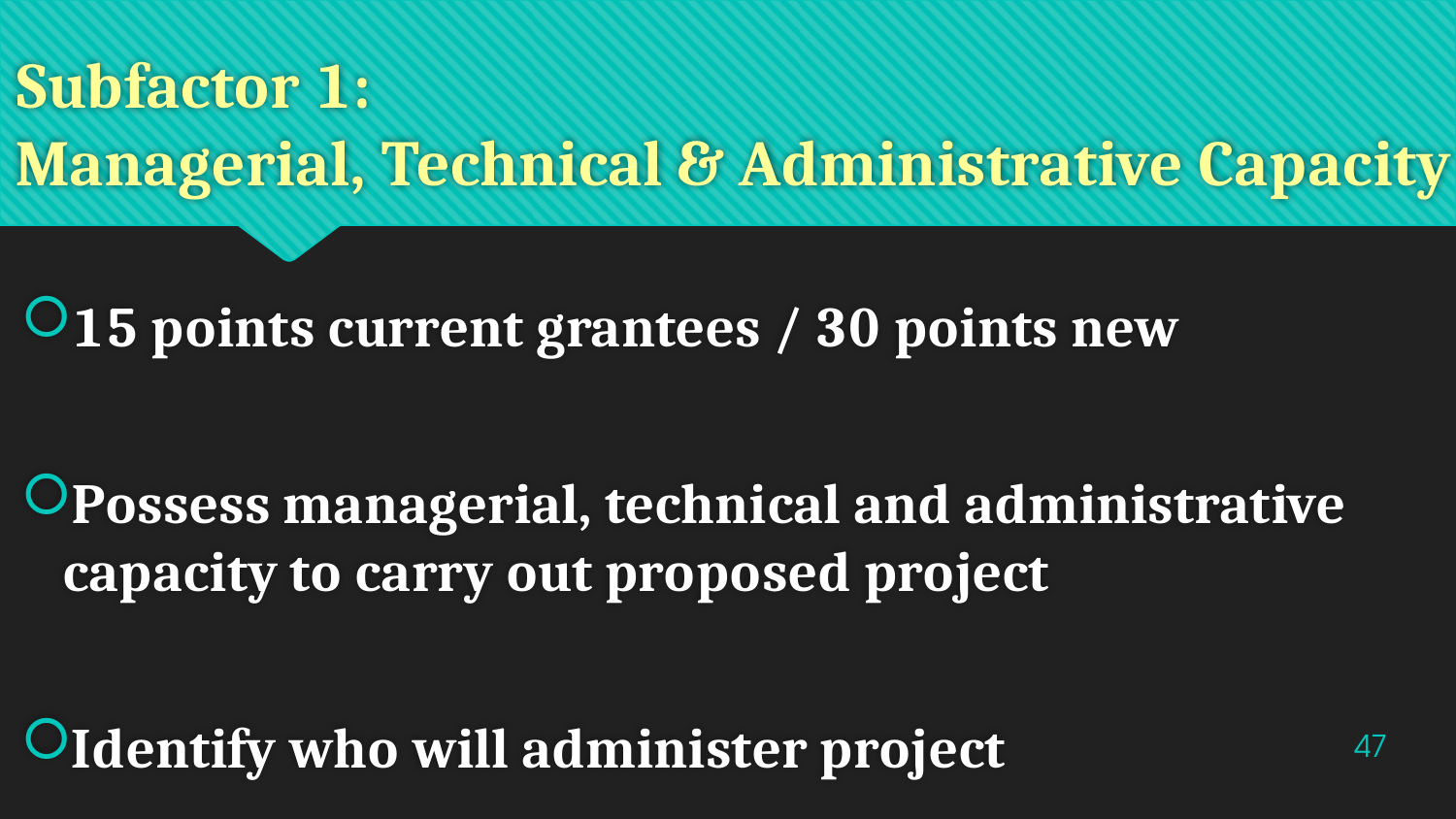

# Subfactor 1: Managerial, Technical & Administrative Capacity
15 points current grantees / 30 points new

Possess managerial, technical and administrative capacity to carry out proposed project

Identify who will administer project

47